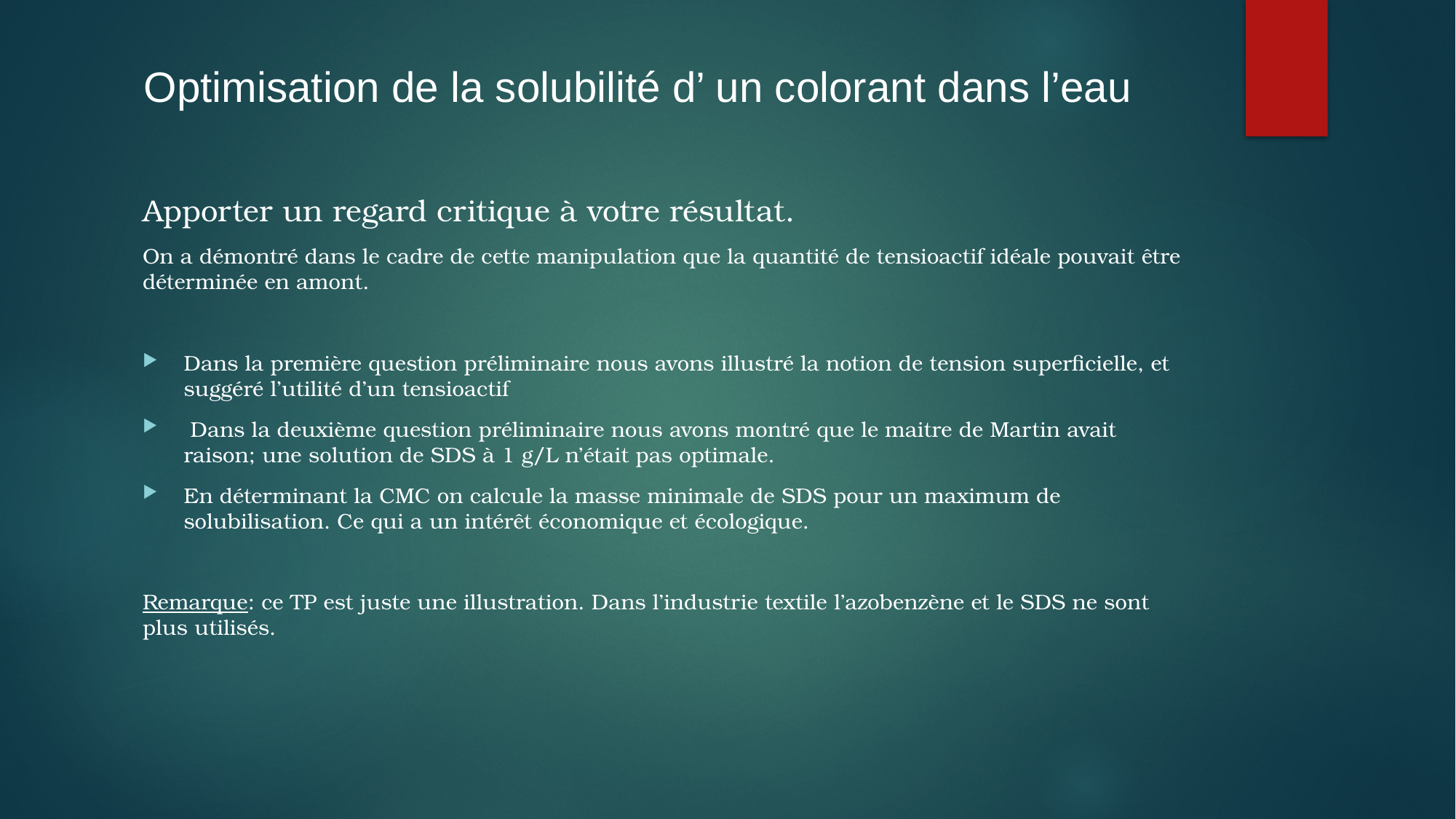

# Optimisation de la solubilité d’ un colorant dans l’eau
Apporter un regard critique à votre résultat.
On a démontré dans le cadre de cette manipulation que la quantité de tensioactif idéale pouvait être déterminée en amont.

Dans la première question préliminaire nous avons illustré la notion de tension superficielle, et suggéré l’utilité d’un tensioactif
 Dans la deuxième question préliminaire nous avons montré que le maitre de Martin avait raison; une solution de SDS à 1 g/L n’était pas optimale.
En déterminant la CMC on calcule la masse minimale de SDS pour un maximum de solubilisation. Ce qui a un intérêt économique et écologique.

Remarque: ce TP est juste une illustration. Dans l’industrie textile l’azobenzène et le SDS ne sont plus utilisés.